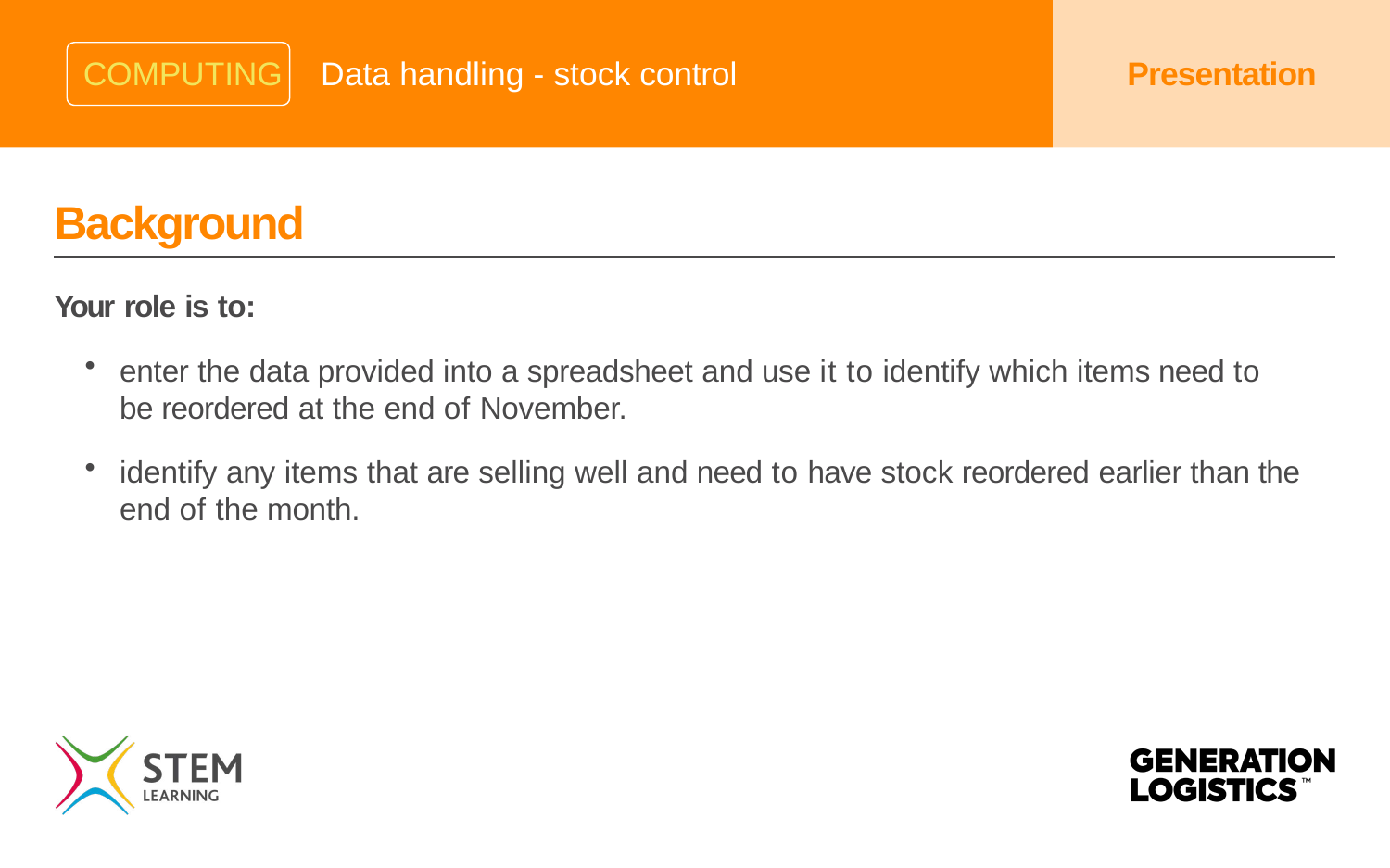

# COMPUTING
Data handling - stock control
Presentation
Background

Your role is to:
enter the data provided into a spreadsheet and use it to identify which items need to be reordered at the end of November.
identify any items that are selling well and need to have stock reordered earlier than the end of the month.